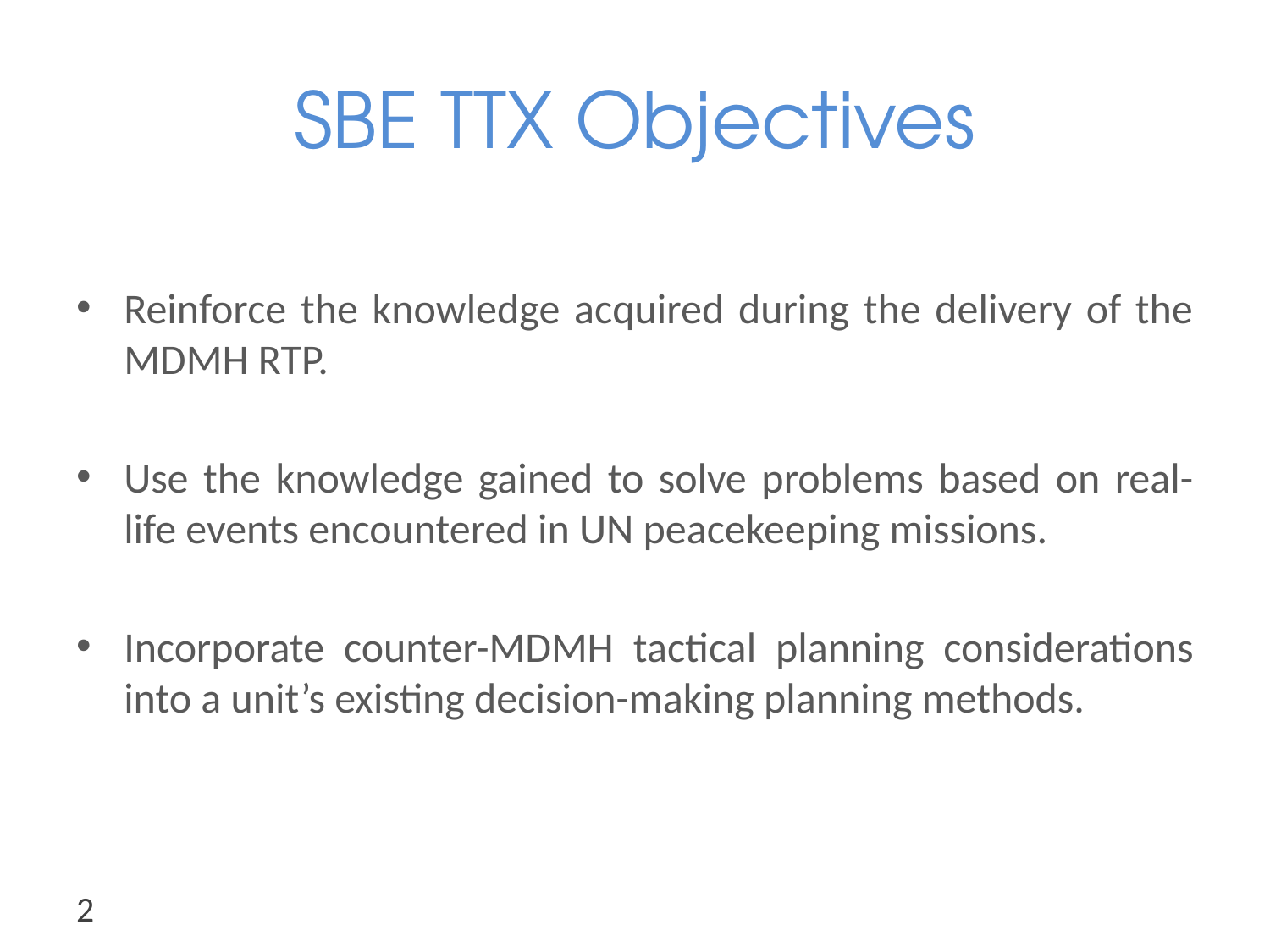

# SBE TTX Objectives
Reinforce the knowledge acquired during the delivery of the MDMH RTP.

Use the knowledge gained to solve problems based on real-life events encountered in UN peacekeeping missions.

Incorporate counter-MDMH tactical planning considerations into a unit’s existing decision-making planning methods.
2